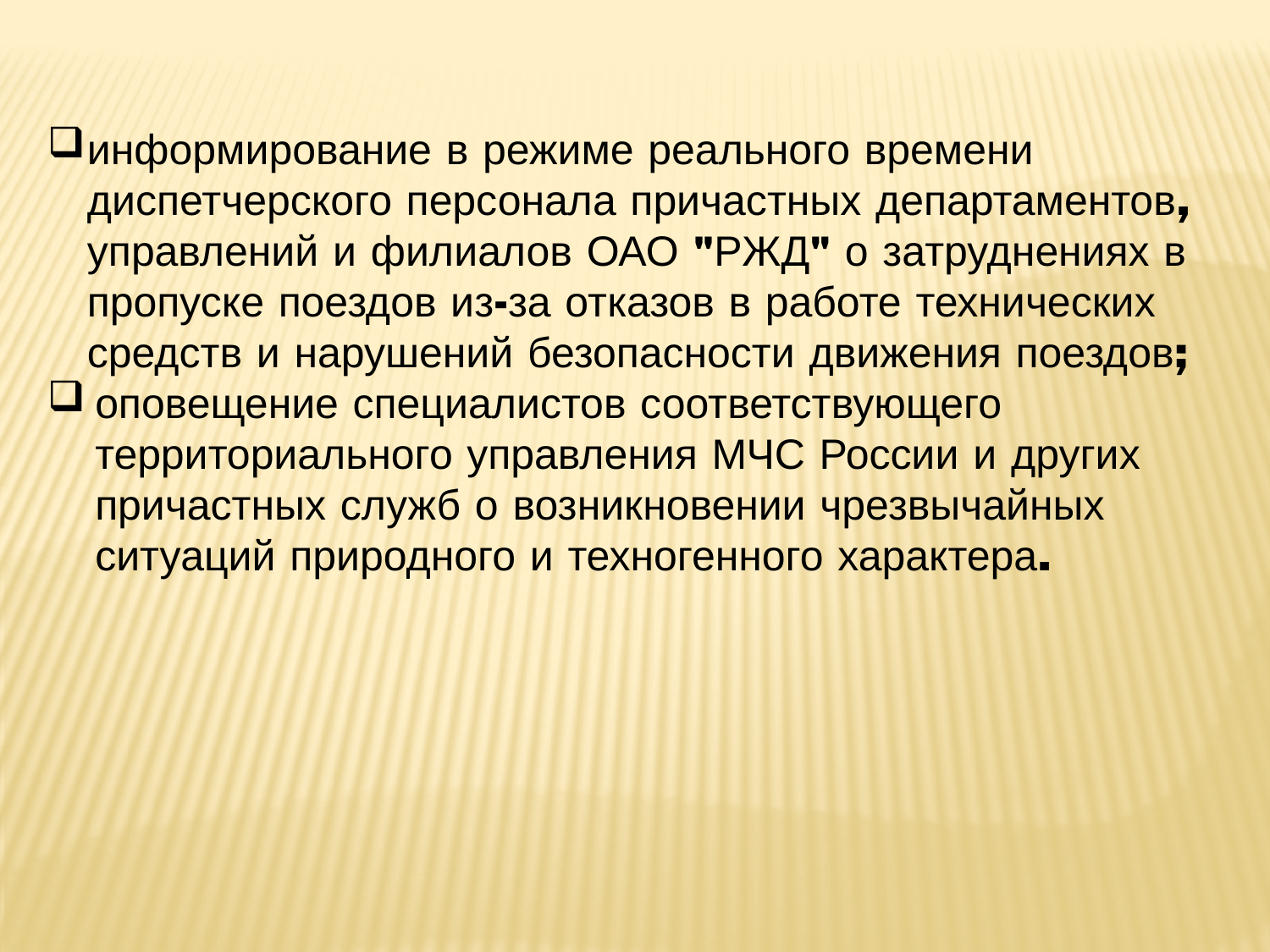

информирование в режиме реального времени диспетчерского персонала причастных департаментов, управлений и филиалов ОАО "РЖД" о затруднениях в пропуске поездов из-за отказов в работе технических средств и нарушений безопасности движения поездов;
оповещение специалистов соответствующего территориального управления МЧС России и других причастных служб о возникновении чрезвычайных ситуаций природного и техногенного характера.